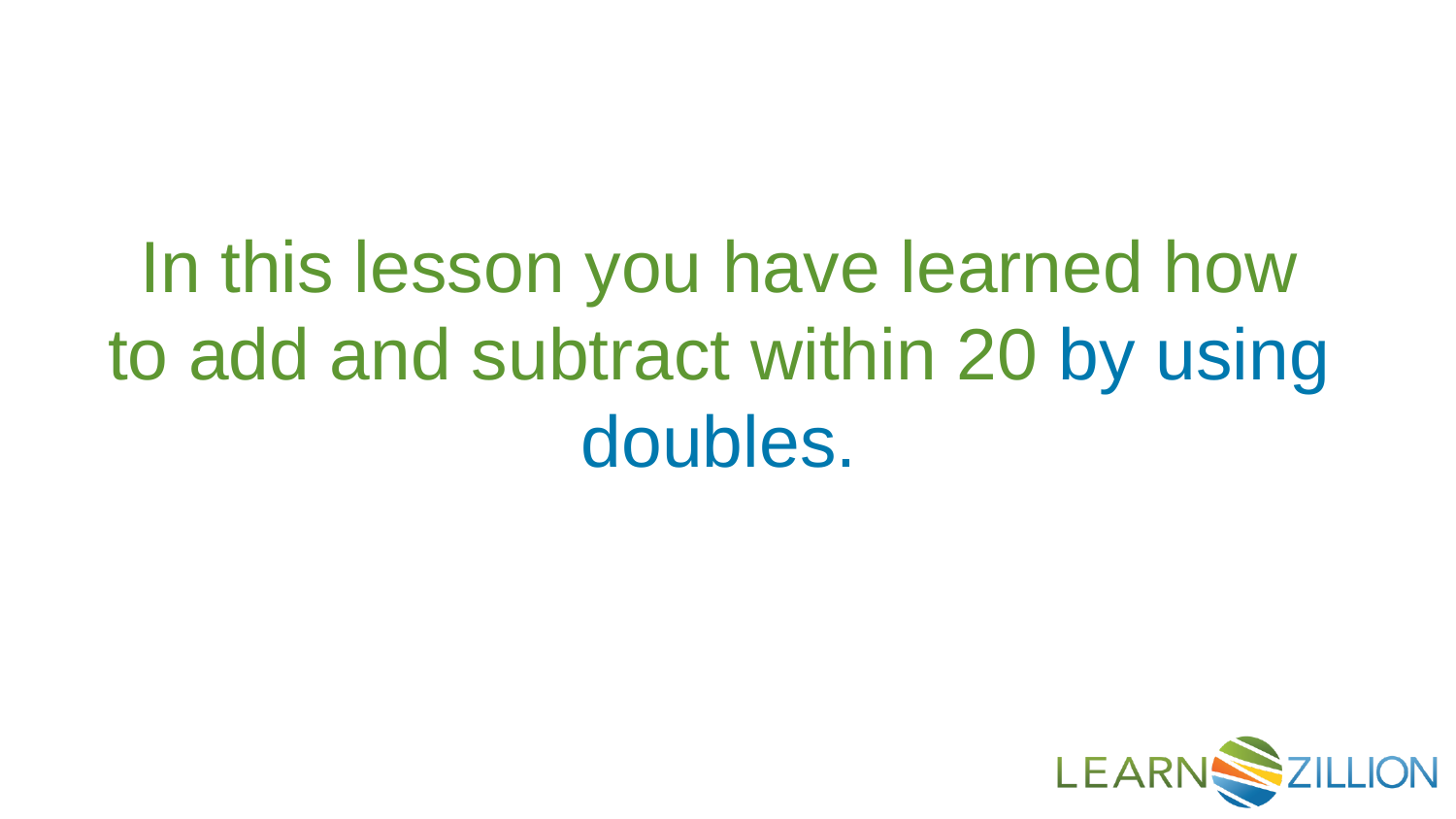

In this lesson you have learned how to add and subtract within 20 by using doubles.